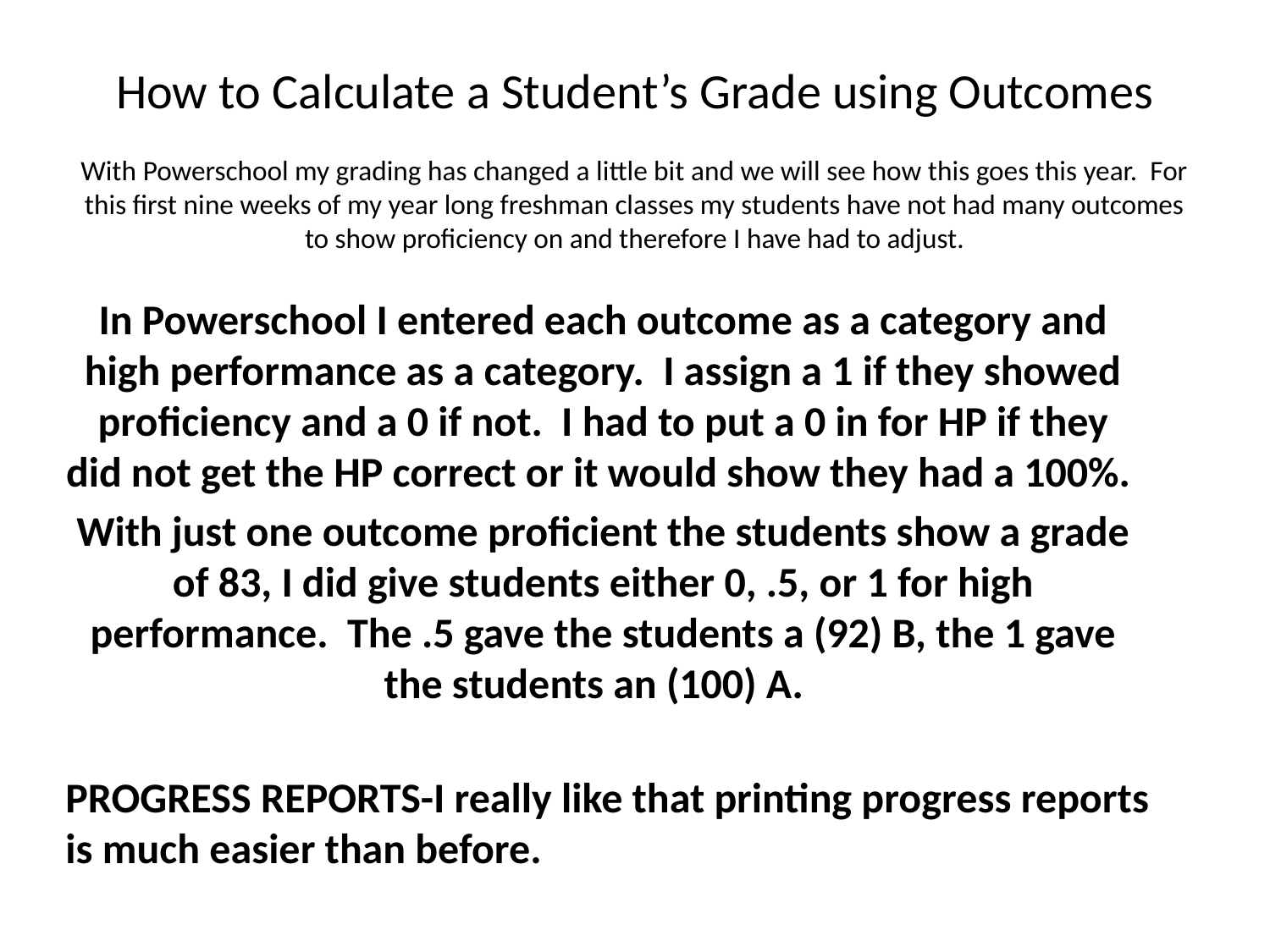

# How to Calculate a Student’s Grade using Outcomes With Powerschool my grading has changed a little bit and we will see how this goes this year.  For this first nine weeks of my year long freshman classes my students have not had many outcomes to show proficiency on and therefore I have had to adjust.
In Powerschool I entered each outcome as a category and high performance as a category.  I assign a 1 if they showed proficiency and a 0 if not.  I had to put a 0 in for HP if they did not get the HP correct or it would show they had a 100%.
With just one outcome proficient the students show a grade of 83, I did give students either 0, .5, or 1 for high performance.  The .5 gave the students a (92) B, the 1 gave the students an (100) A.
PROGRESS REPORTS-I really like that printing progress reports is much easier than before.